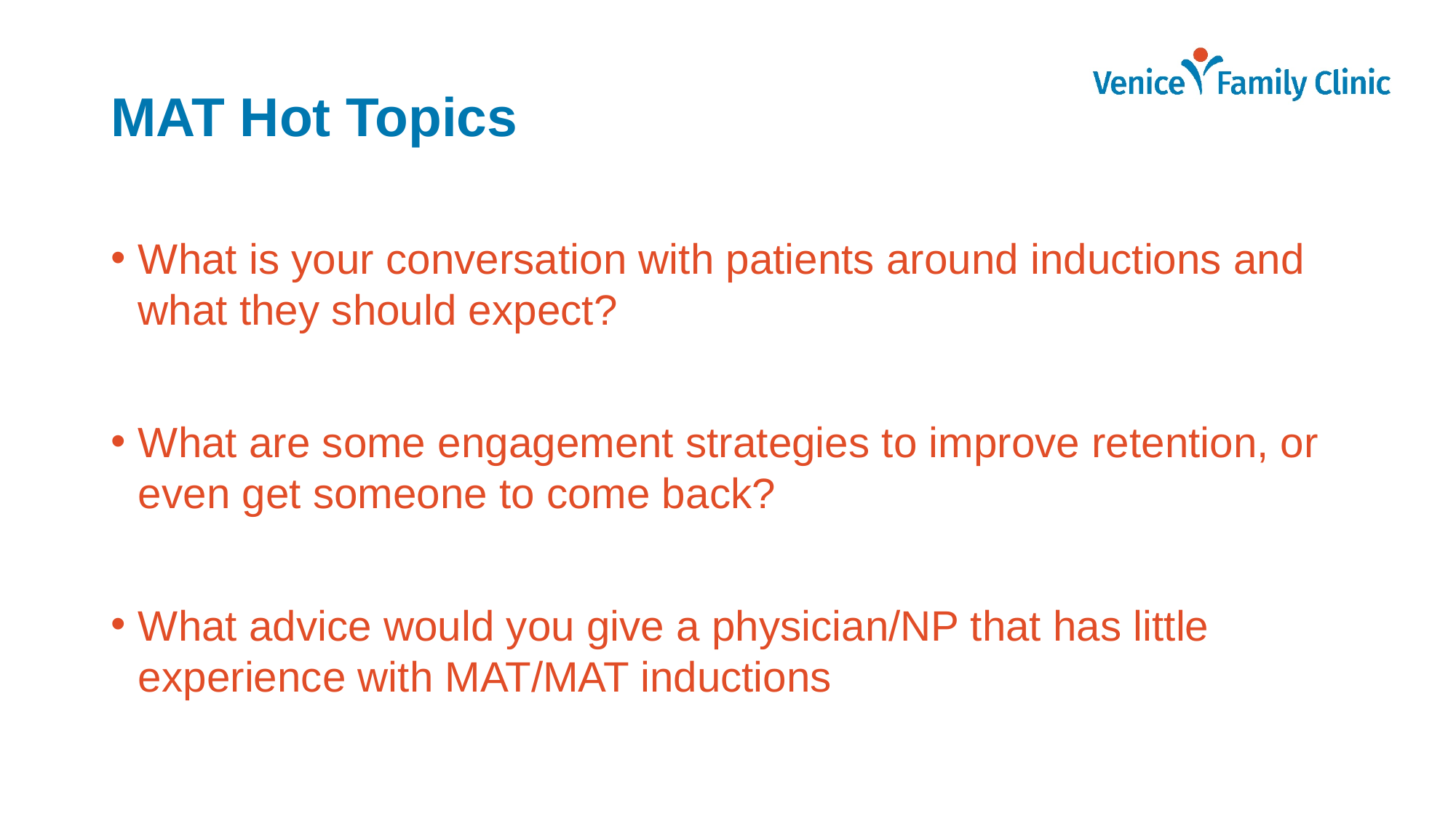

# MAT Hot Topics
What is your conversation with patients around inductions and what they should expect?

What are some engagement strategies to improve retention, or even get someone to come back?

What advice would you give a physician/NP that has little experience with MAT/MAT inductions